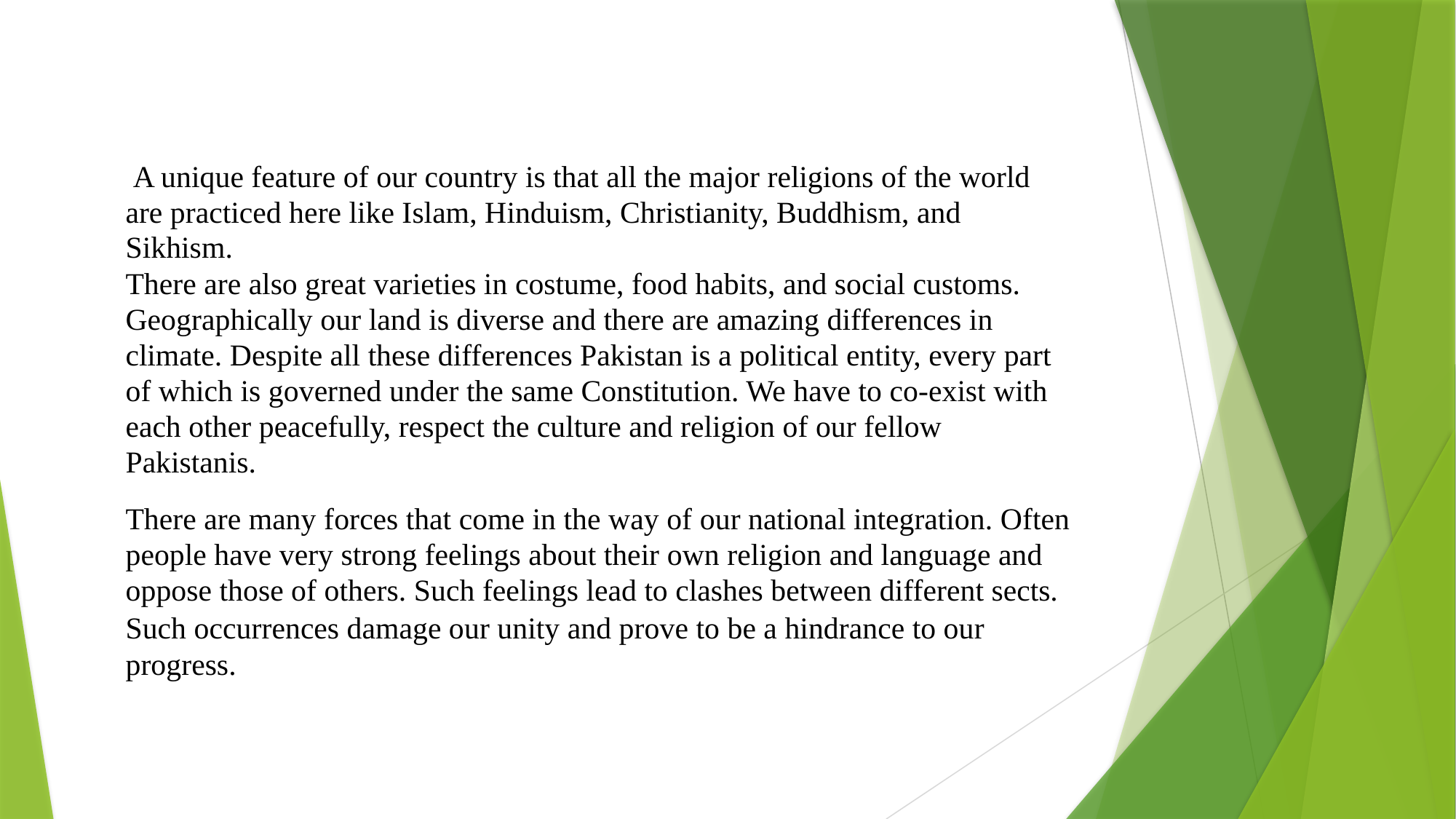

A unique feature of our country is that all the major religions of the world are practiced here like Islam, Hinduism, Christianity, Buddhism, and Sikhism.
There are also great varieties in costume, food habits, and social customs.
Geographically our land is diverse and there are amazing differences in climate. Despite all these differences Pakistan is a political entity, every part of which is governed under the same Constitution. We have to co-exist with each other peacefully, respect the culture and religion of our fellow Pakistanis.
There are many forces that come in the way of our national integration. Often people have very strong feelings about their own religion and language and oppose those of others. Such feelings lead to clashes between different sects.
Such occurrences damage our unity and prove to be a hindrance to our progress.